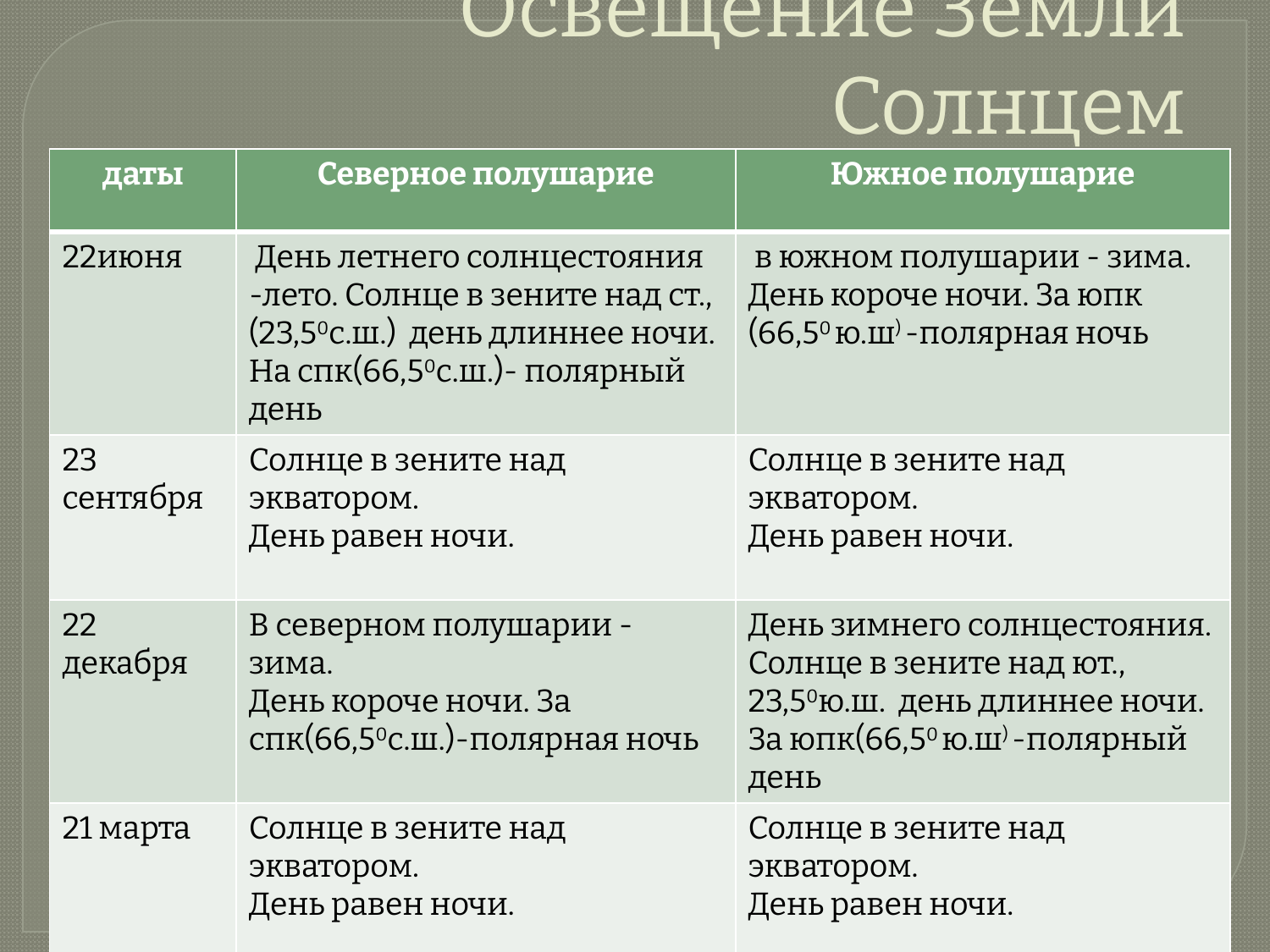

# Освещение Земли Солнцем
| даты | Северное полушарие | Южное полушарие |
| --- | --- | --- |
| 22июня | День летнего солнцестояния -лето. Солнце в зените над ст., (23,50с.ш.) день длиннее ночи. На спк(66,50с.ш.)- полярный день | в южном полушарии - зима. День короче ночи. За юпк (66,50 ю.ш) -полярная ночь |
| 23 сентября | Солнце в зените над экватором. День равен ночи. | Солнце в зените над экватором. День равен ночи. |
| 22 декабря | В северном полушарии - зима. День короче ночи. За спк(66,50с.ш.)-полярная ночь | День зимнего солнцестояния. Солнце в зените над ют., 23,50ю.ш. день длиннее ночи. За юпк(66,50 ю.ш) -полярный день |
| 21 марта | Солнце в зените над экватором. День равен ночи. | Солнце в зените над экватором. День равен ночи. |